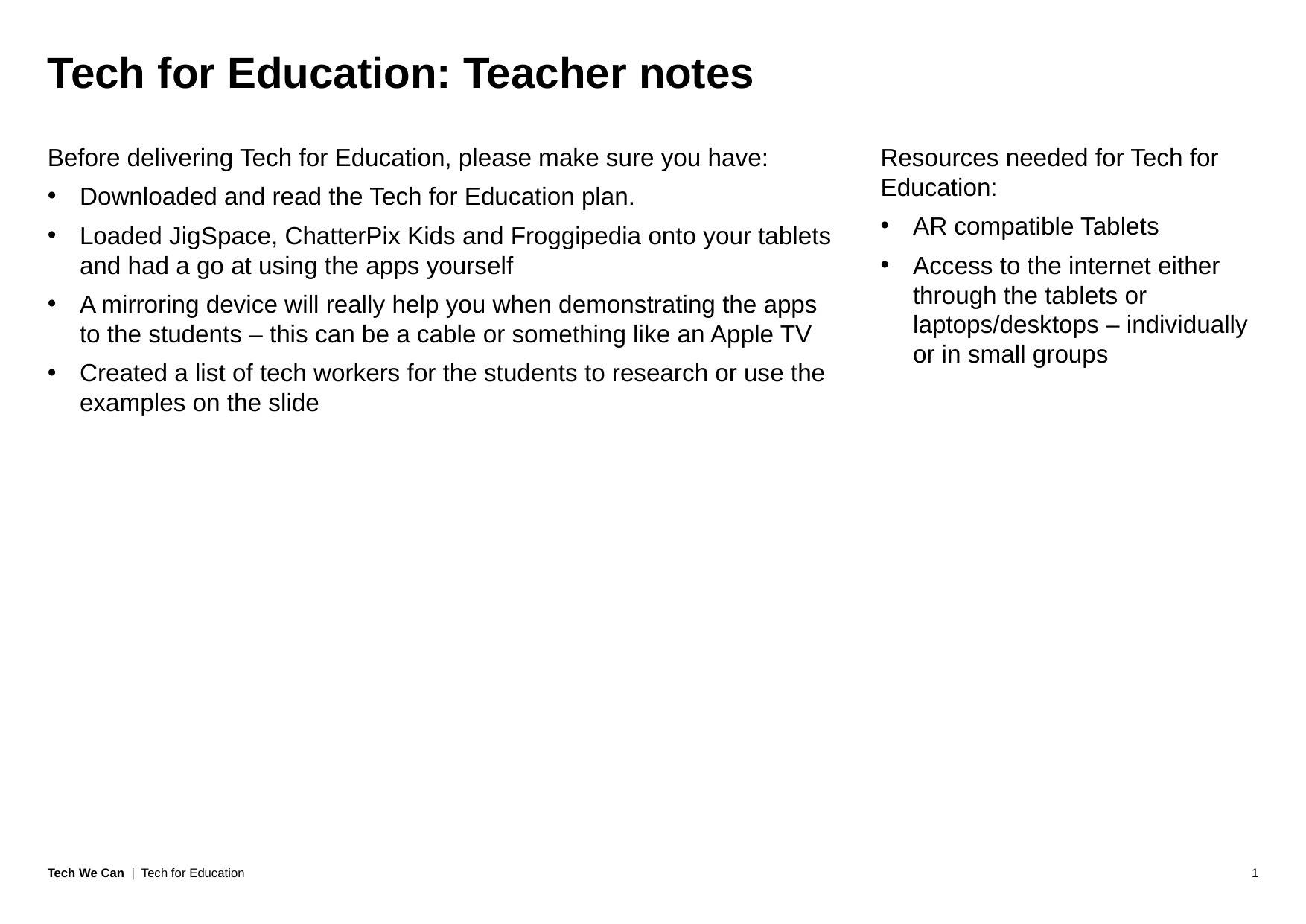

# Tech for Education: Teacher notes
Before delivering Tech for Education, please make sure you have:
Downloaded and read the Tech for Education plan.
Loaded JigSpace, ChatterPix Kids and Froggipedia onto your tablets and had a go at using the apps yourself
A mirroring device will really help you when demonstrating the apps to the students – this can be a cable or something like an Apple TV
Created a list of tech workers for the students to research or use the examples on the slide
Resources needed for Tech for Education:
AR compatible Tablets
Access to the internet either through the tablets or laptops/desktops – individually or in small groups
1